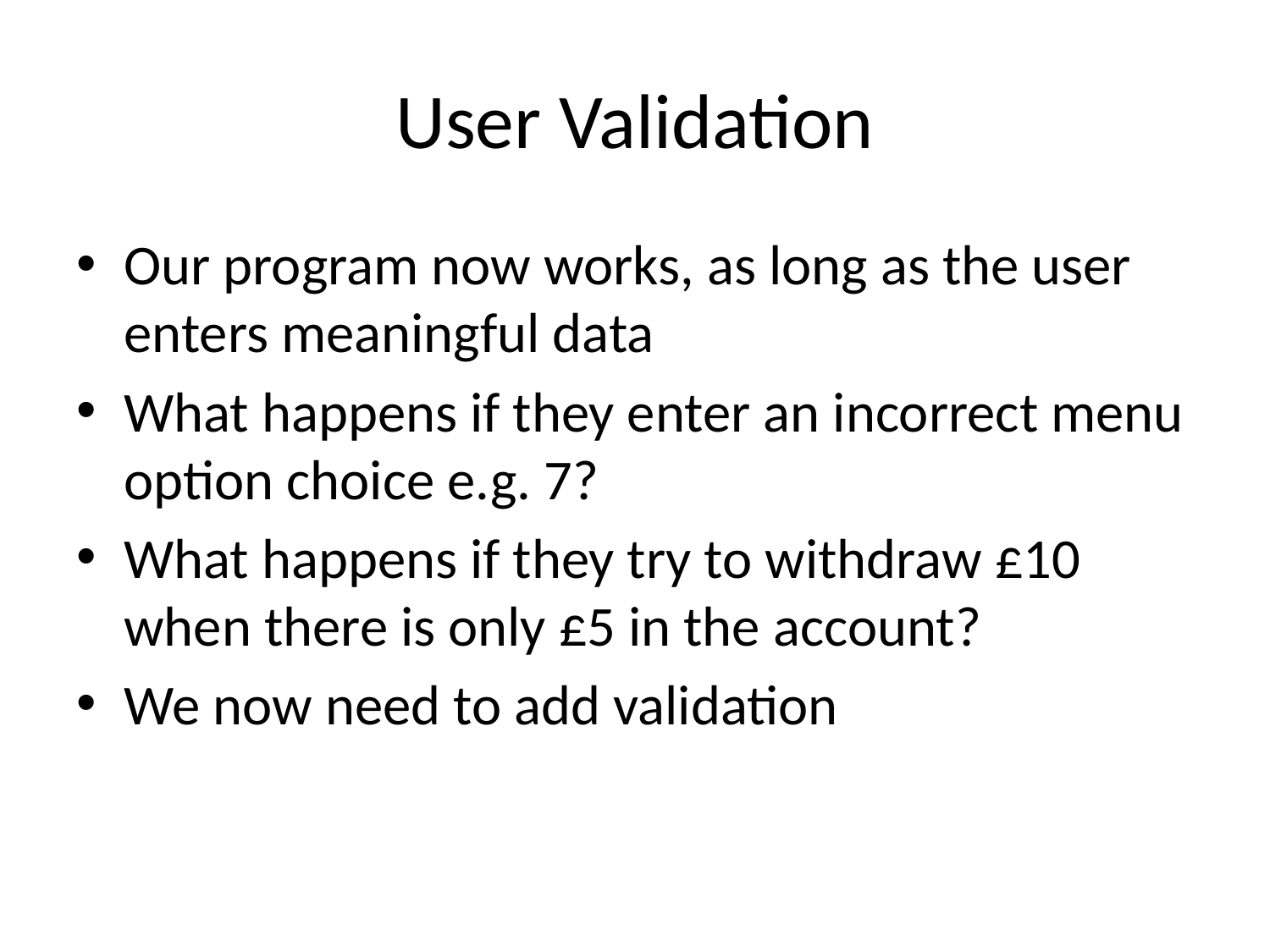

# User Validation
Our program now works, as long as the user enters meaningful data
What happens if they enter an incorrect menu option choice e.g. 7?
What happens if they try to withdraw £10 when there is only £5 in the account?
We now need to add validation